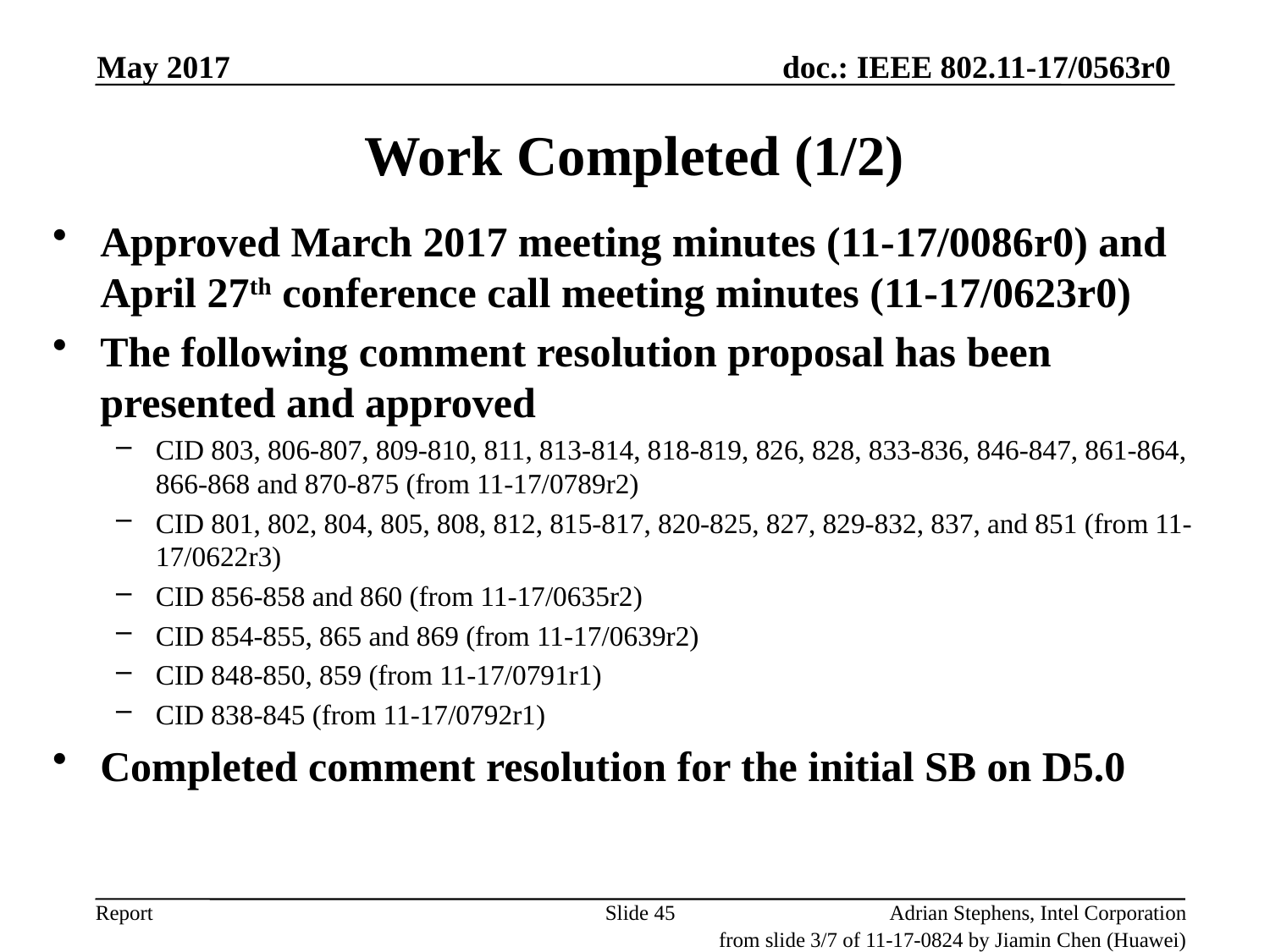

May 2017
# Work Completed (1/2)
Approved March 2017 meeting minutes (11-17/0086r0) and April 27th conference call meeting minutes (11-17/0623r0)
The following comment resolution proposal has been presented and approved
CID 803, 806-807, 809-810, 811, 813-814, 818-819, 826, 828, 833-836, 846-847, 861-864, 866-868 and 870-875 (from 11-17/0789r2)
CID 801, 802, 804, 805, 808, 812, 815-817, 820-825, 827, 829-832, 837, and 851 (from 11-17/0622r3)
CID 856-858 and 860 (from 11-17/0635r2)
CID 854-855, 865 and 869 (from 11-17/0639r2)
CID 848-850, 859 (from 11-17/0791r1)
CID 838-845 (from 11-17/0792r1)
Completed comment resolution for the initial SB on D5.0
Slide 45
Adrian Stephens, Intel Corporation
from slide 3/7 of 11-17-0824 by Jiamin Chen (Huawei)